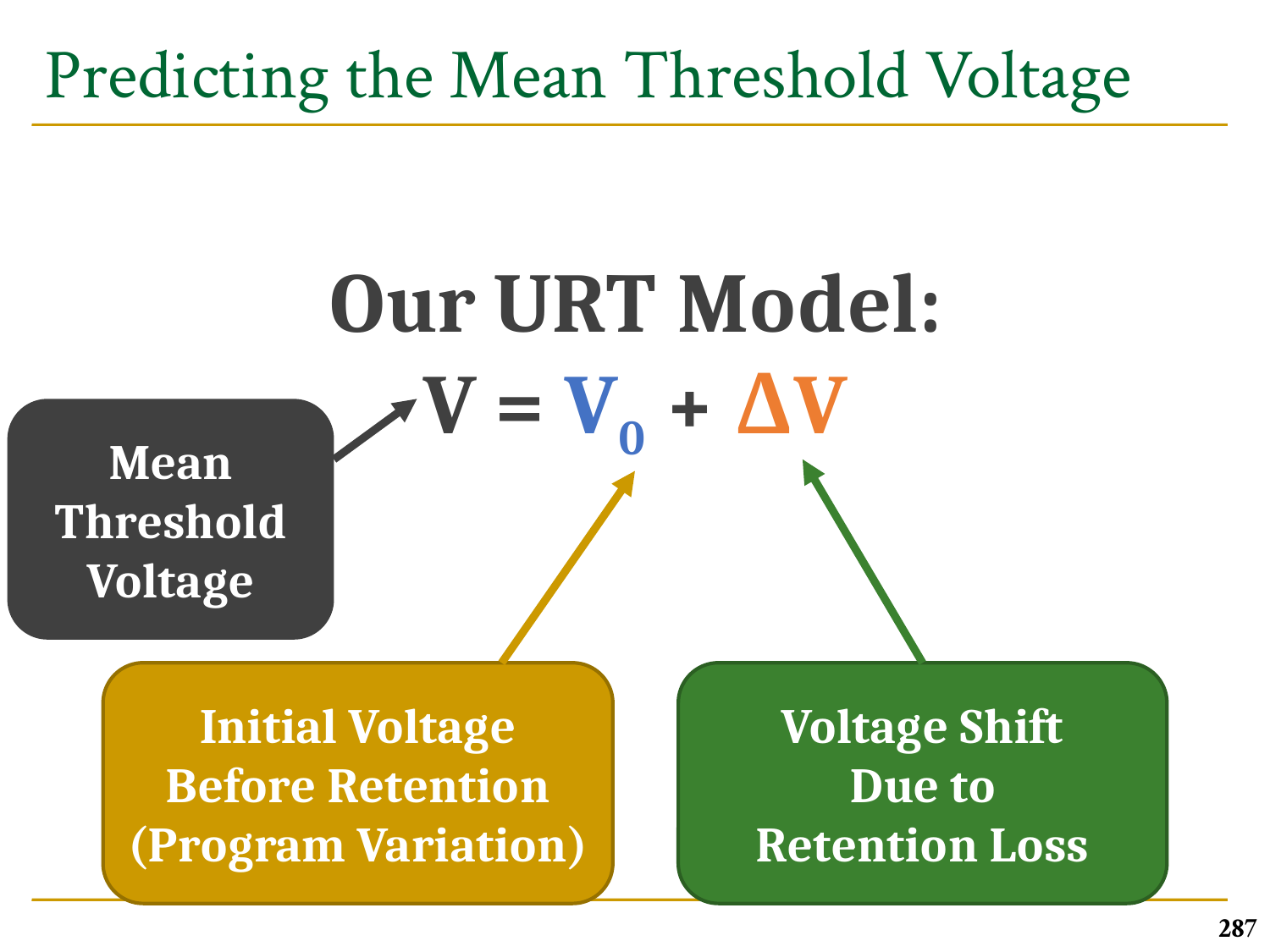

# Predicting the Mean Threshold Voltage
Our URT Model:
V = V0 + ΔV
Mean Threshold Voltage
Initial Voltage Before Retention
(Program Variation)
Voltage Shift
Due to
Retention Loss
287